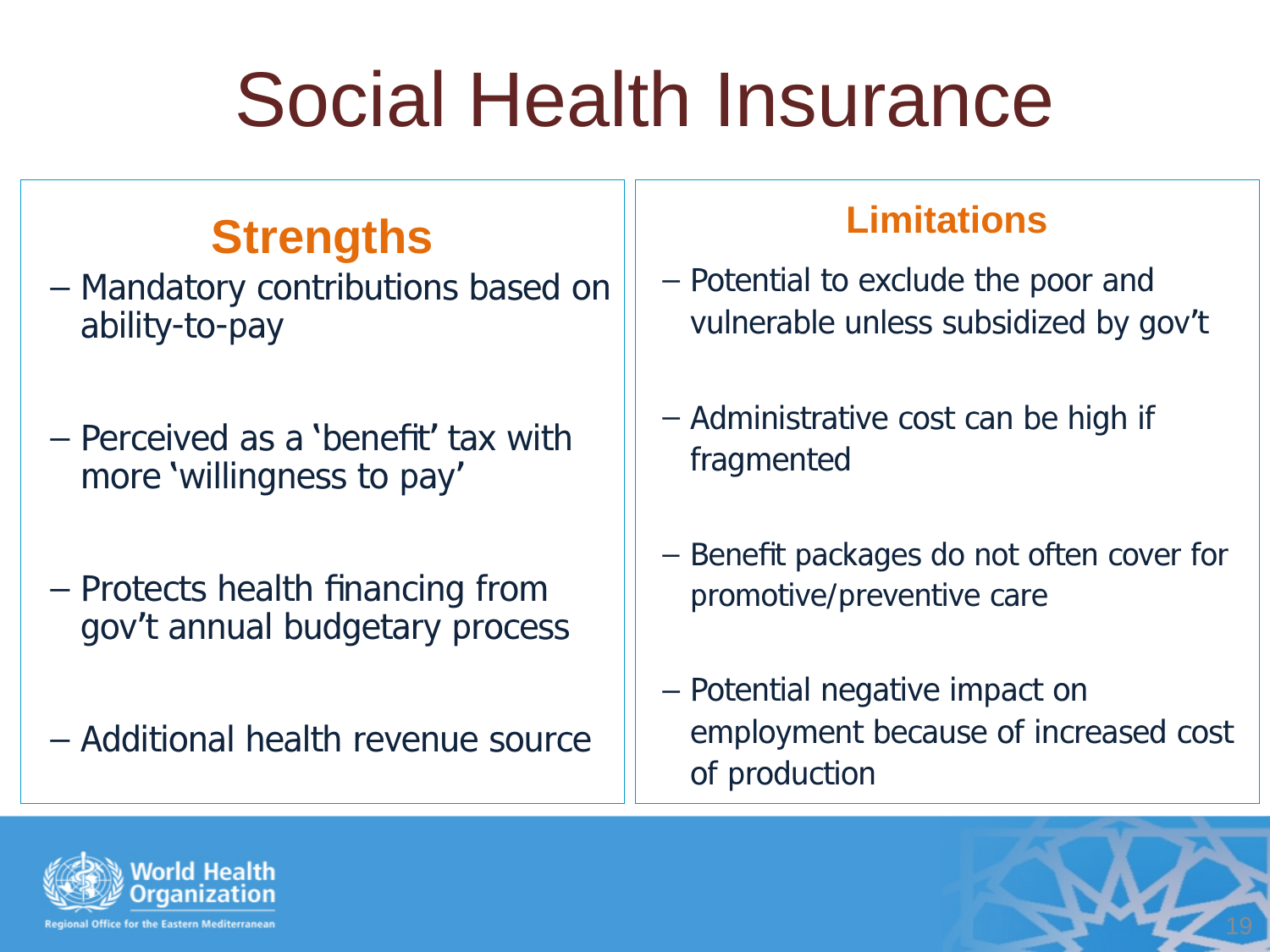

# Social Health Insurance

Strengths
Mandatory contributions based on ability-to-pay

Perceived as a ‘benefit’ tax with more ‘willingness to pay’

Protects health financing from gov’t annual budgetary process

Additional health revenue source

Limitations

Potential to exclude the poor and vulnerable unless subsidized by gov’t

Administrative cost can be high if fragmented

Benefit packages do not often cover for promotive/preventive care

Potential negative impact on employment because of increased cost of production
19